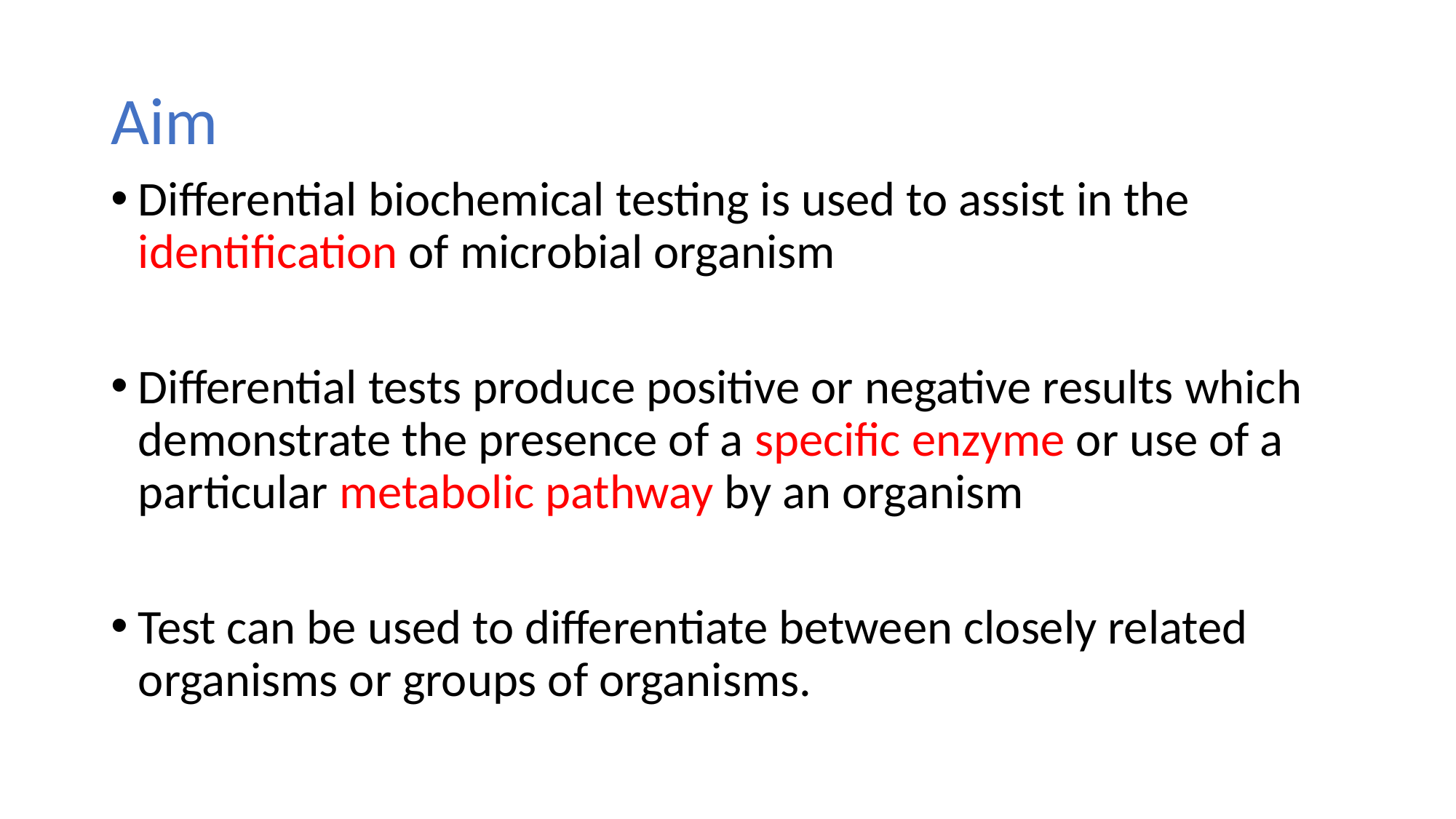

# Aim
Differential biochemical testing is used to assist in the identification of microbial organism

Differential tests produce positive or negative results which demonstrate the presence of a specific enzyme or use of a particular metabolic pathway by an organism

Test can be used to differentiate between closely related organisms or groups of organisms.